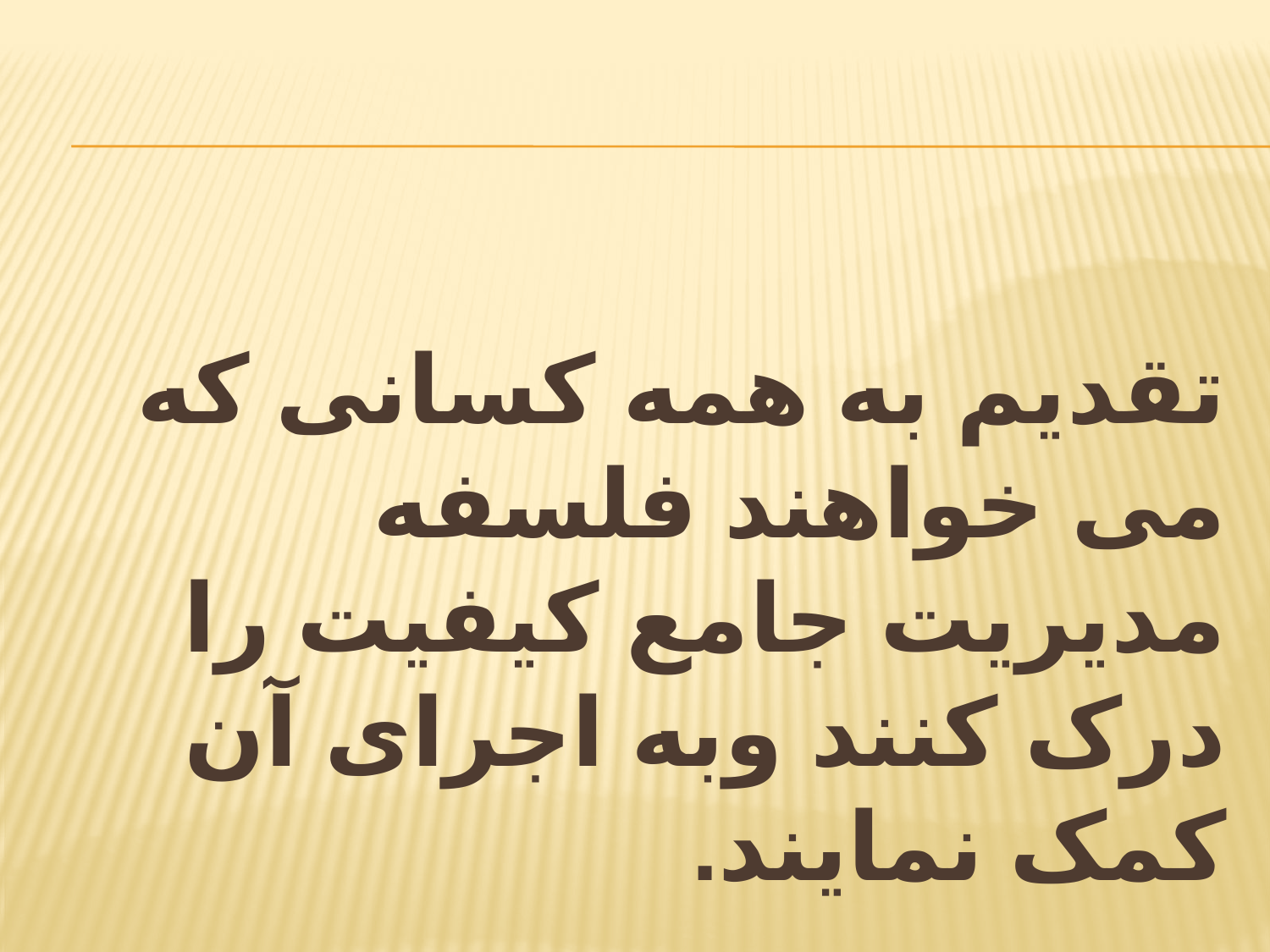

تقدیم به همه کسانی که می خواهند فلسفه مدیریت جامع کیفیت را درک کنند وبه اجرای آن کمک نمایند.